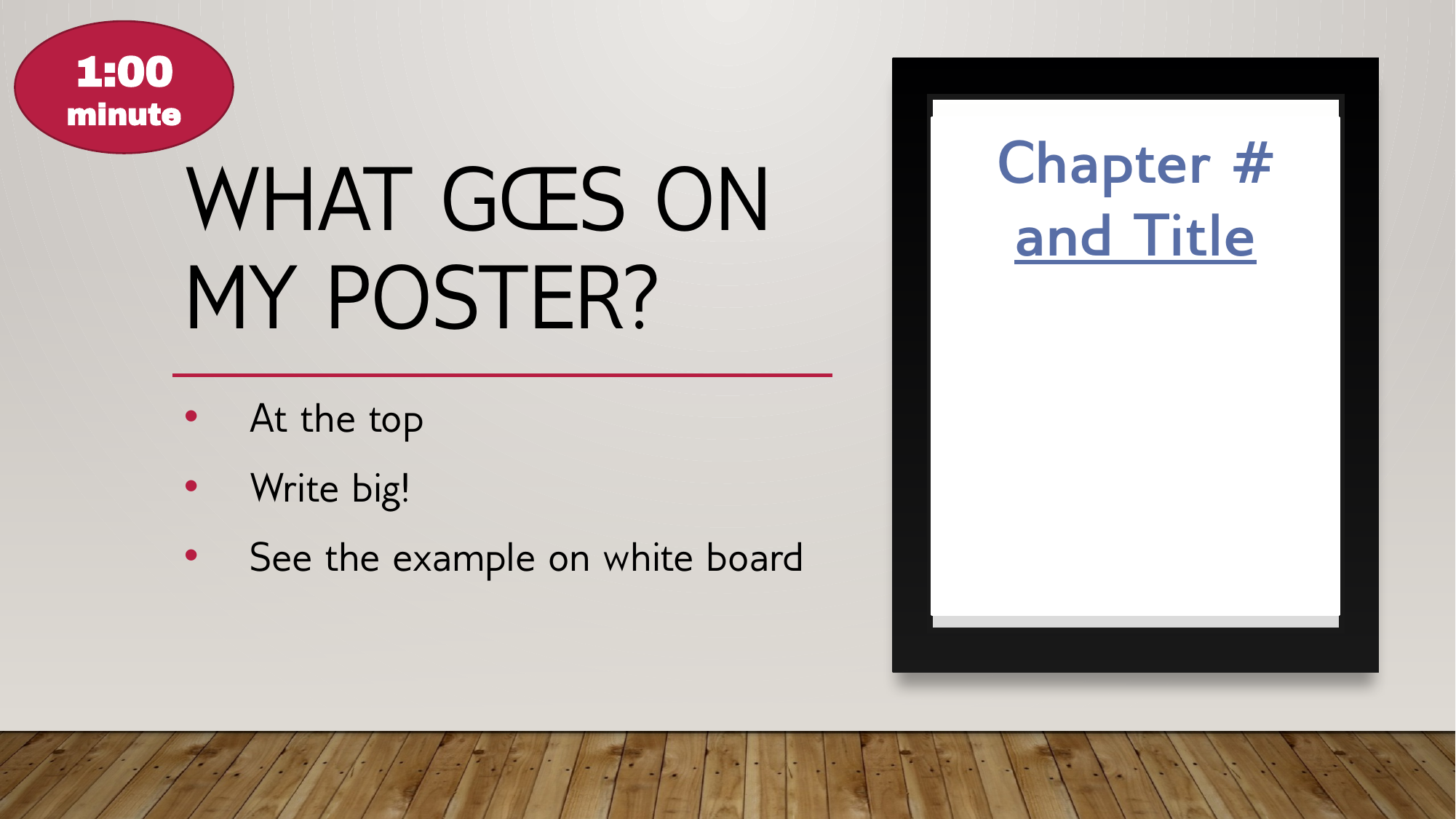

1:00 minute
Chapter # and Title

# What goes on my poster?
At the top
Write big!
See the example on white board